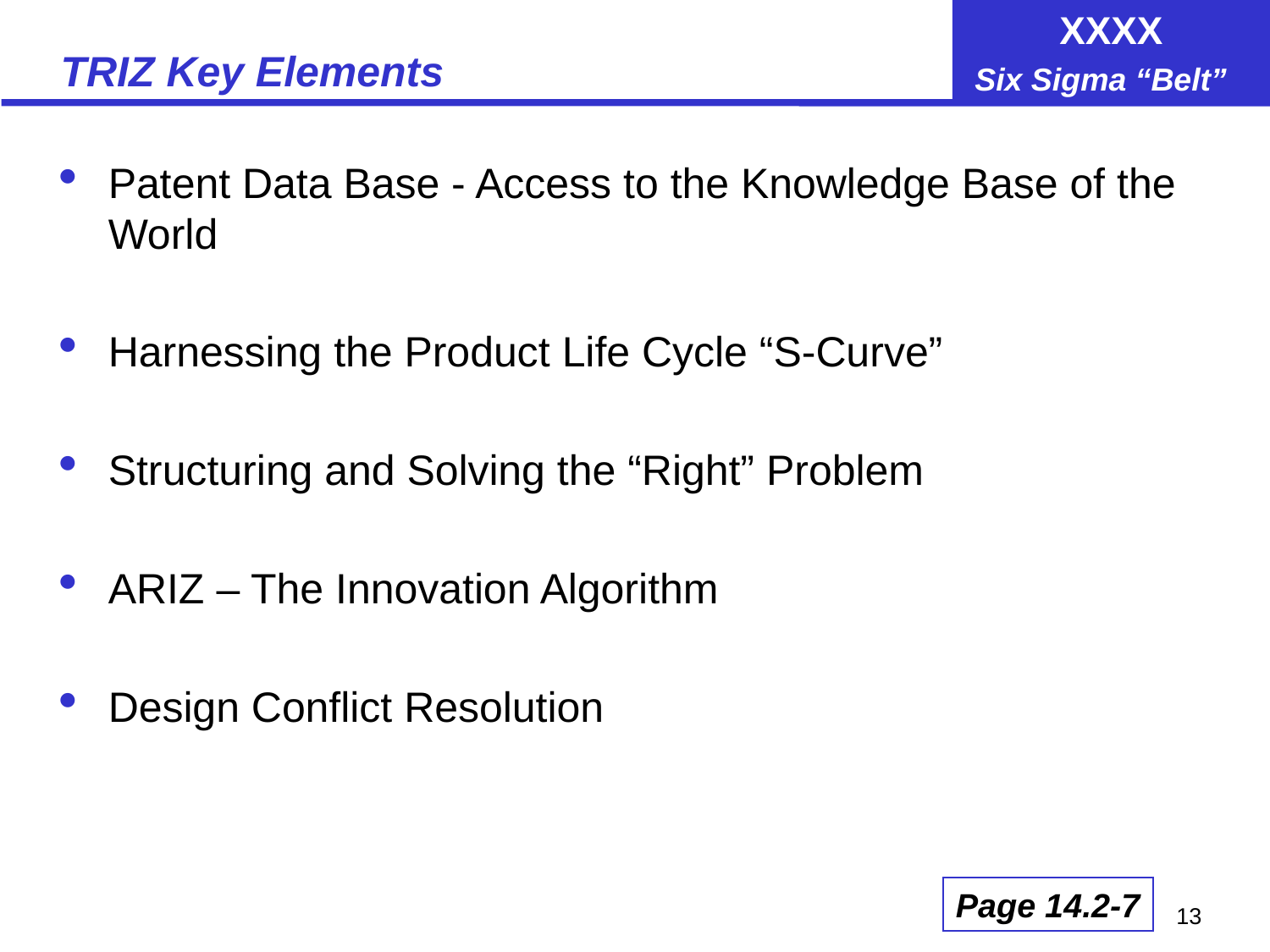

# TRIZ Key Elements
Patent Data Base - Access to the Knowledge Base of the World

Harnessing the Product Life Cycle “S-Curve”

Structuring and Solving the “Right” Problem

ARIZ – The Innovation Algorithm

Design Conflict Resolution
Page 14.2-7